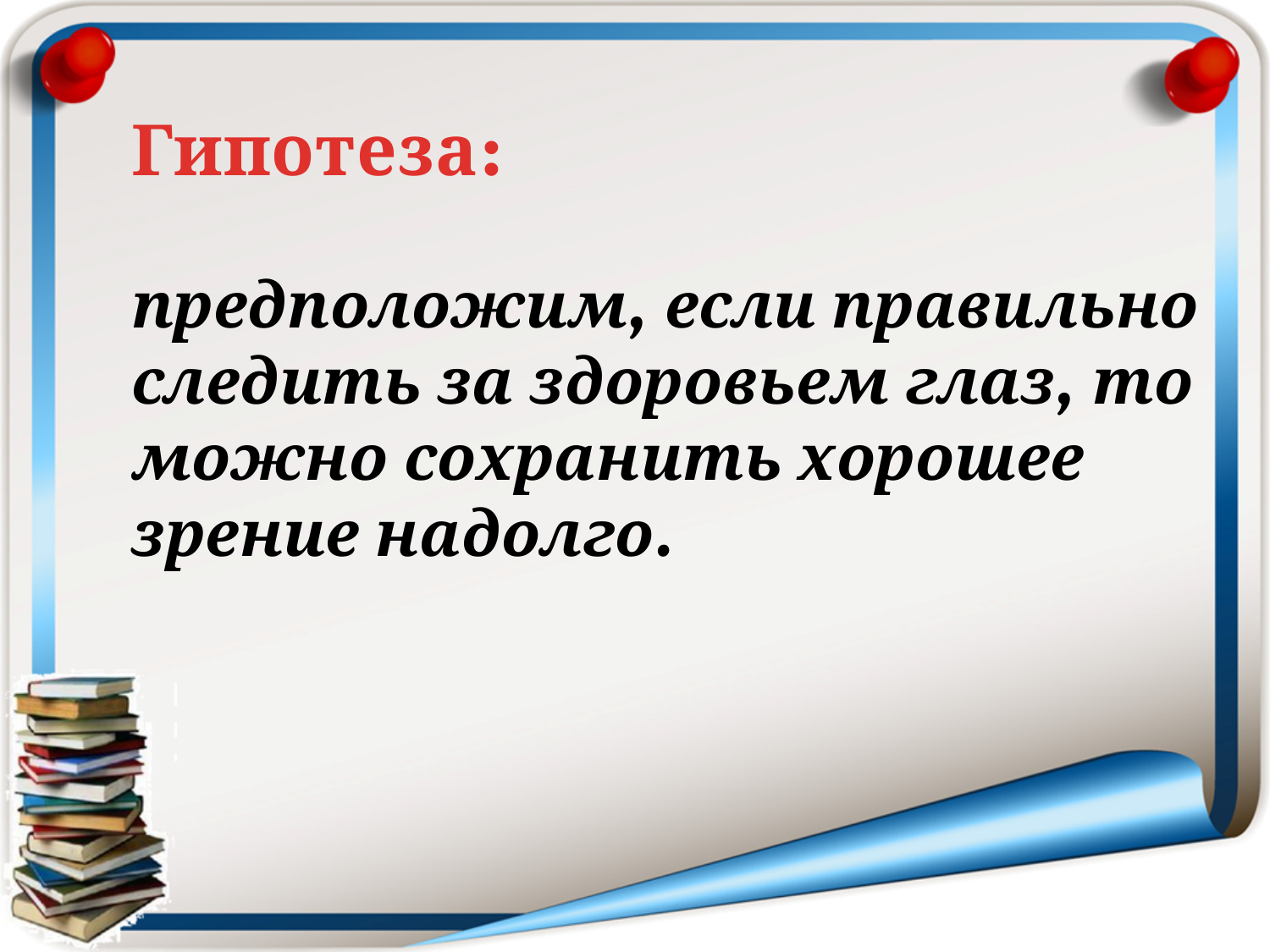

Гипотеза:
предположим, если правильно
следить за здоровьем глаз, то
можно сохранить хорошее
зрение надолго.